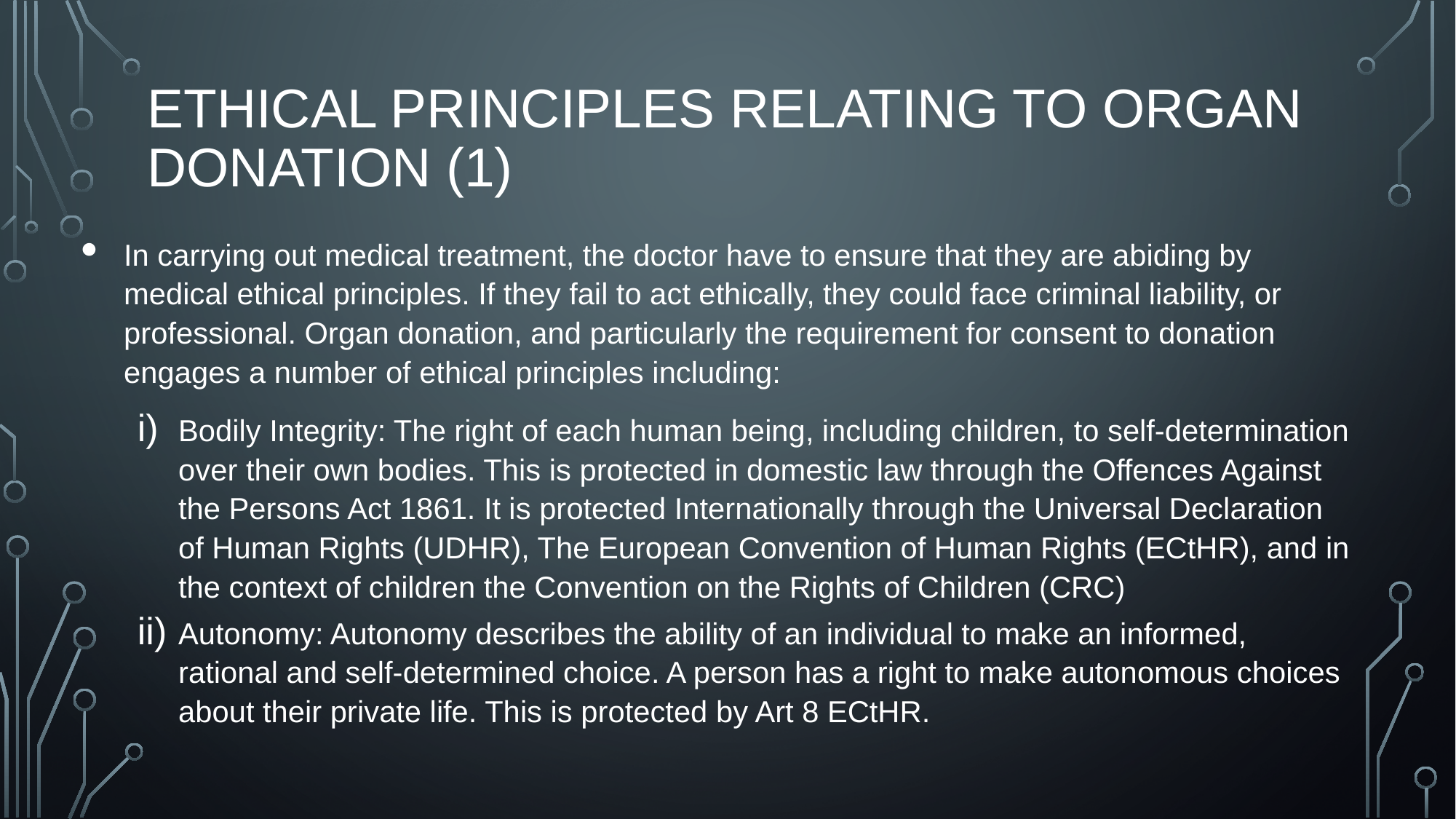

# Ethical principles relating to organ donation (1)
In carrying out medical treatment, the doctor have to ensure that they are abiding by medical ethical principles. If they fail to act ethically, they could face criminal liability, or professional. Organ donation, and particularly the requirement for consent to donation engages a number of ethical principles including:
Bodily Integrity: The right of each human being, including children, to self-determination over their own bodies. This is protected in domestic law through the Offences Against the Persons Act 1861. It is protected Internationally through the Universal Declaration of Human Rights (UDHR), The European Convention of Human Rights (ECtHR), and in the context of children the Convention on the Rights of Children (CRC)
Autonomy: Autonomy describes the ability of an individual to make an informed, rational and self-determined choice. A person has a right to make autonomous choices about their private life. This is protected by Art 8 ECtHR.